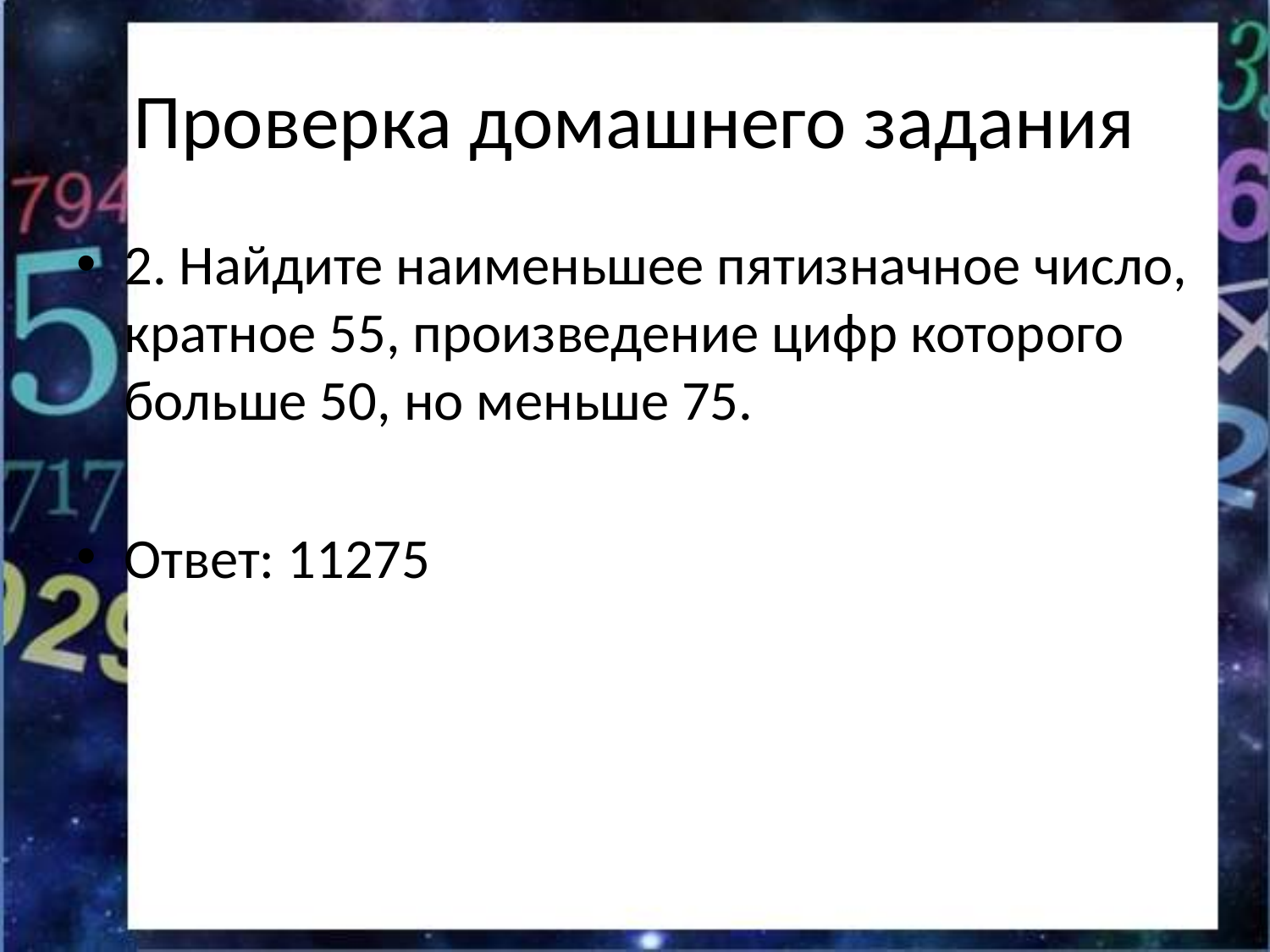

# Проверка домашнего задания
2. Найдите наименьшее пятизначное число, кратное 55, произведение цифр которого больше 50, но меньше 75.

Ответ: 11275